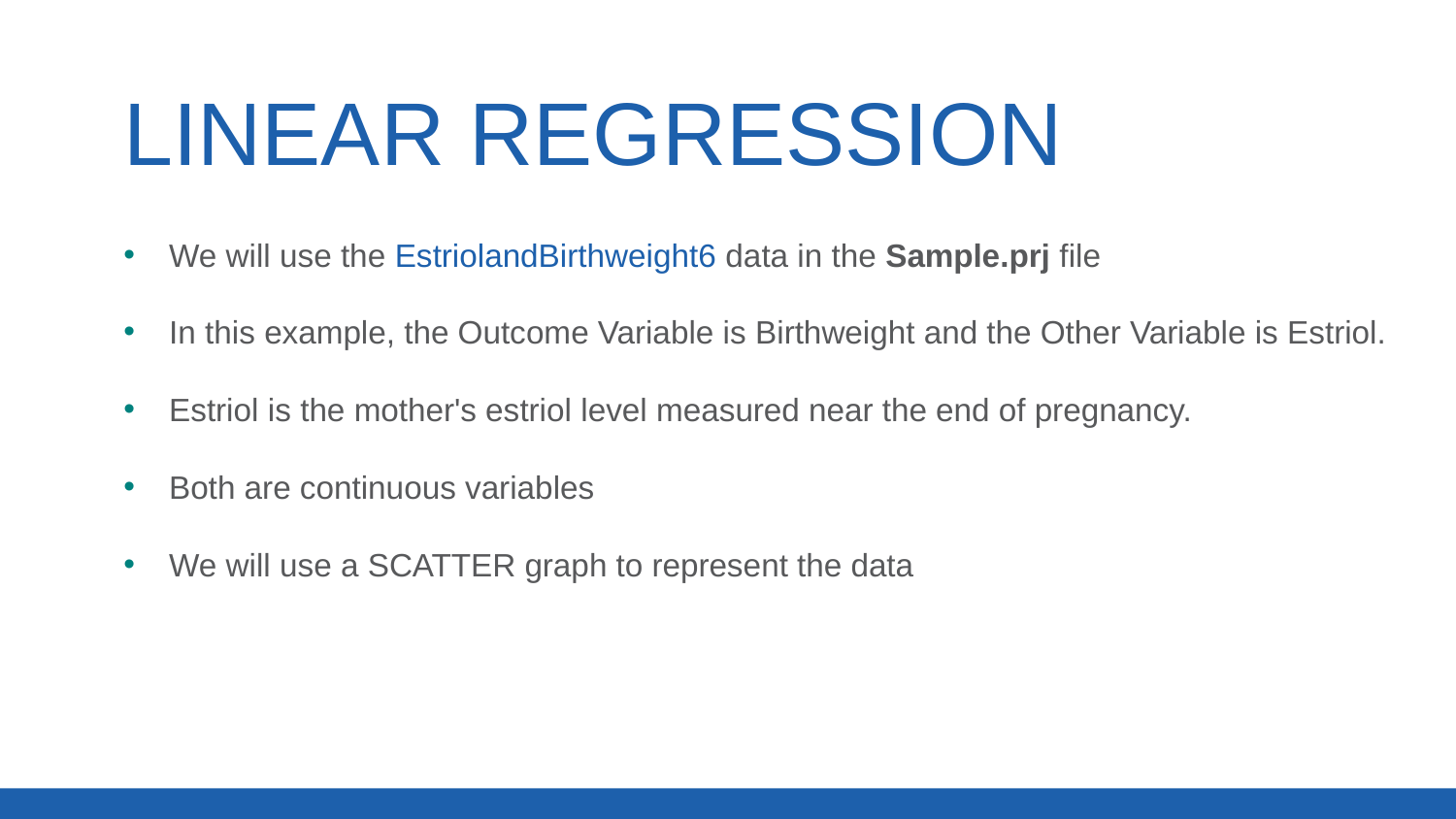

LINEAR REGRESSION
We will use the EstriolandBirthweight6 data in the Sample.prj file

In this example, the Outcome Variable is Birthweight and the Other Variable is Estriol.

Estriol is the mother's estriol level measured near the end of pregnancy.

Both are continuous variables

We will use a SCATTER graph to represent the data